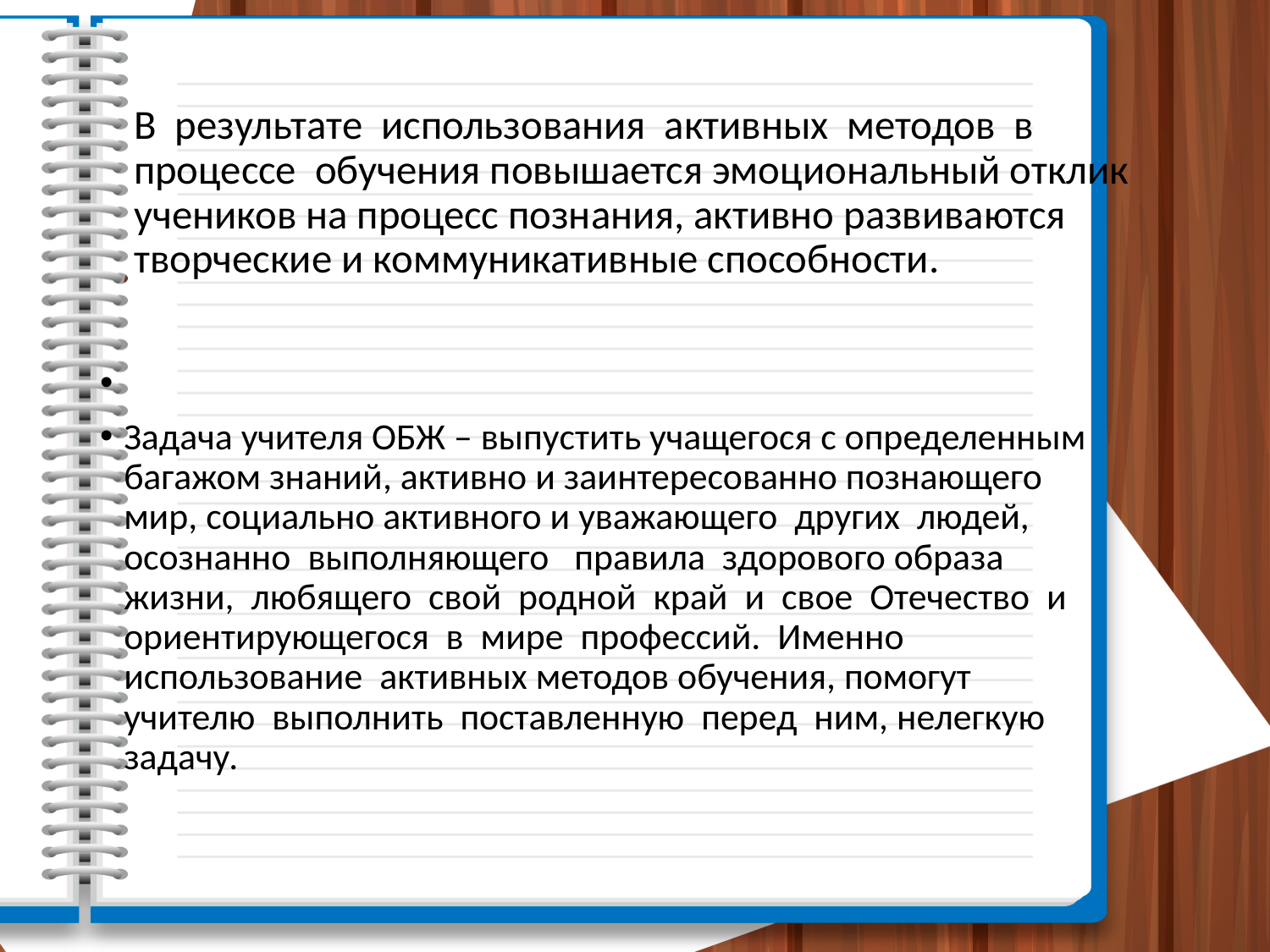

# В  результате  использования  активных  методов  в  процессе  обучения повышается эмоциональный отклик учеников на процесс познания, активно развиваются творческие и коммуникативные способности.

Задача учителя ОБЖ – выпустить учащегося с определенным багажом знаний, активно и заинтересованно познающего мир, социально активного и уважающего  других  людей,  осознанно  выполняющего   правила  здорового образа  жизни,  любящего  свой  родной  край  и  свое  Отечество  и ориентирующегося  в  мире  профессий.  Именно  использование  активных методов обучения, помогут  учителю  выполнить  поставленную  перед  ним, нелегкую задачу.